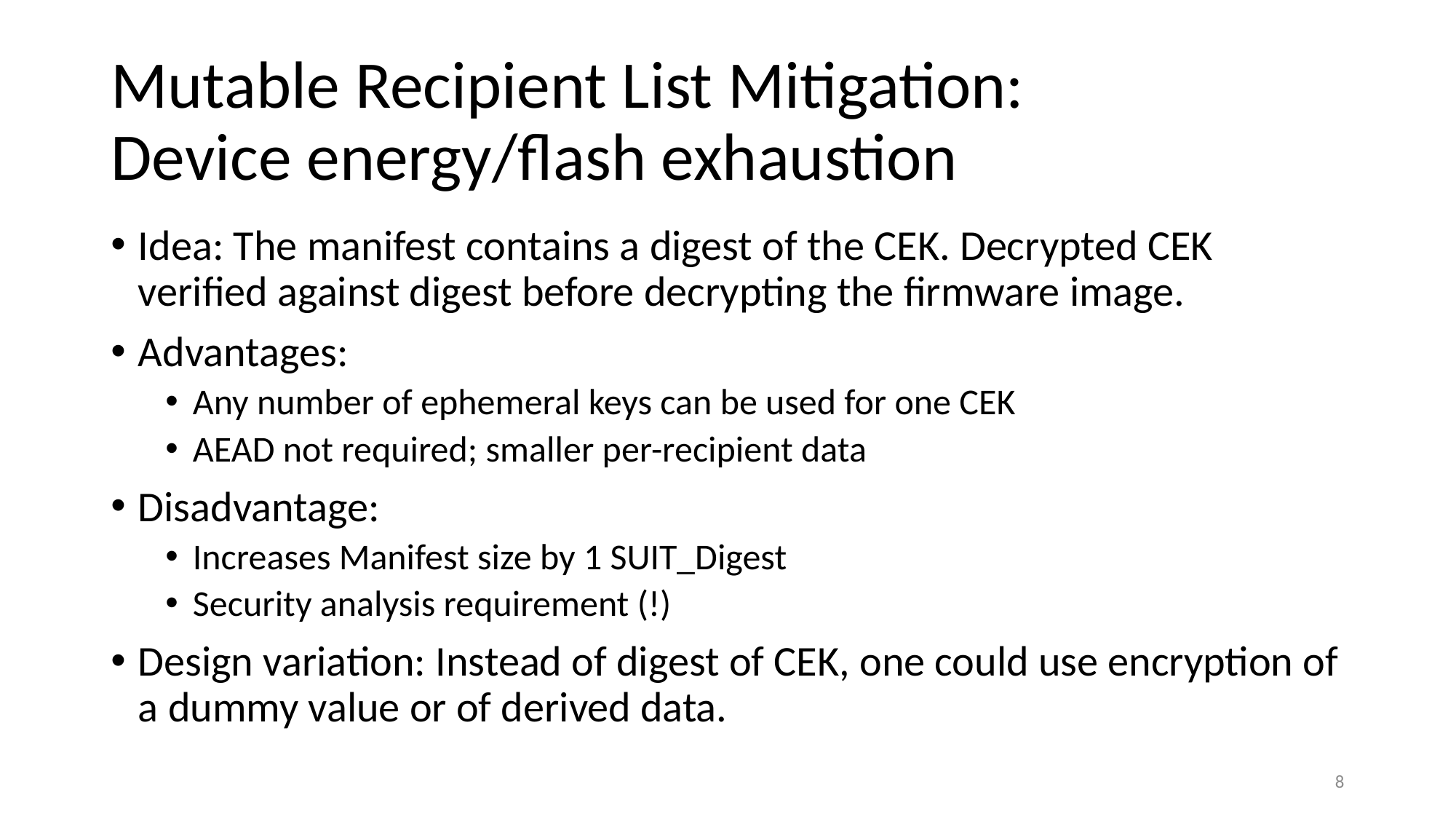

# Mutable Recipient List Mitigation: Device energy/flash exhaustion
Idea: The manifest contains a digest of the CEK. Decrypted CEK verified against digest before decrypting the firmware image.
Advantages:
Any number of ephemeral keys can be used for one CEK
AEAD not required; smaller per-recipient data
Disadvantage:
Increases Manifest size by 1 SUIT_Digest
Security analysis requirement (!)
Design variation: Instead of digest of CEK, one could use encryption of a dummy value or of derived data.

8